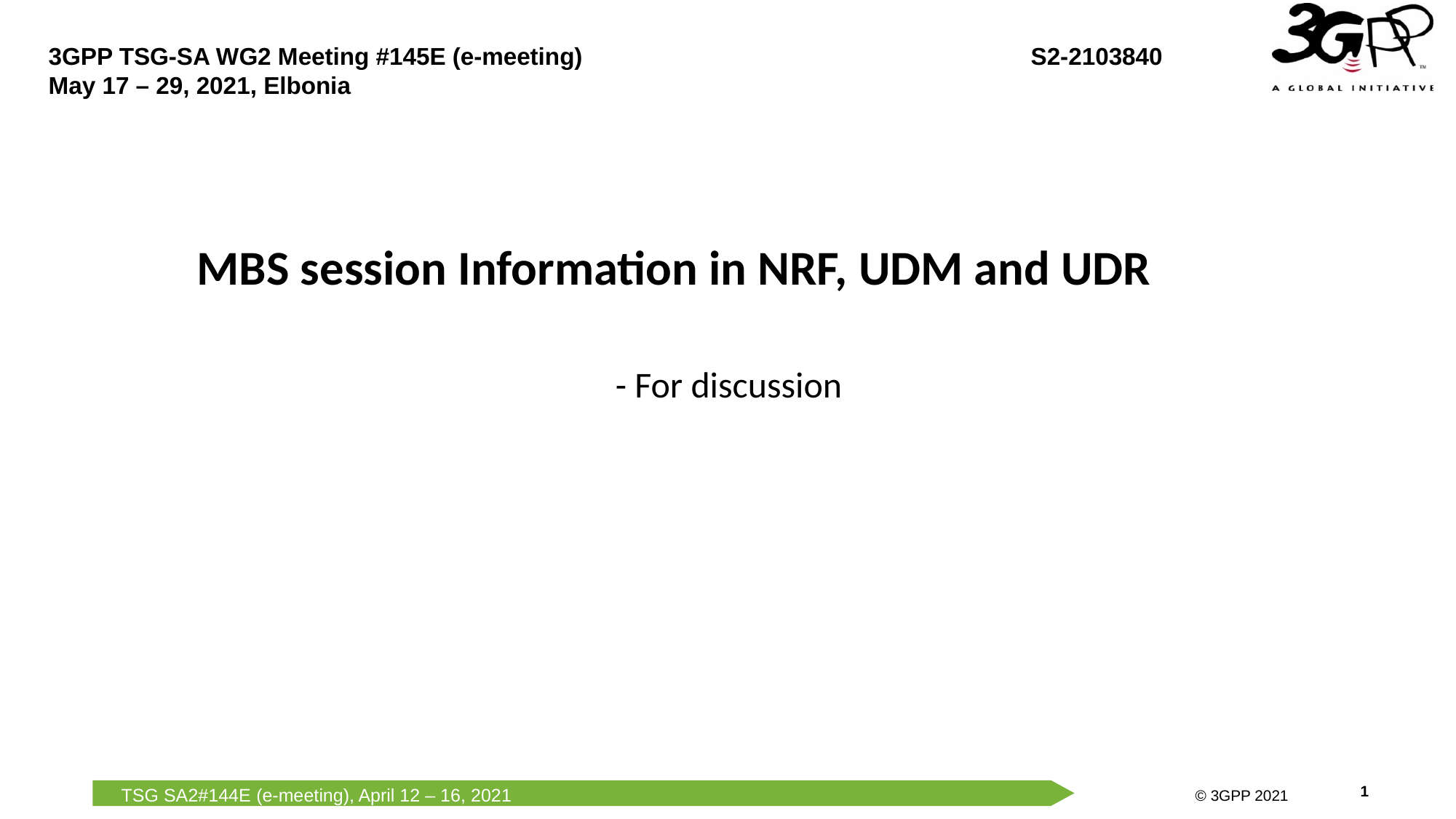

MBS session Information in NRF, UDM and UDR
	- For discussion